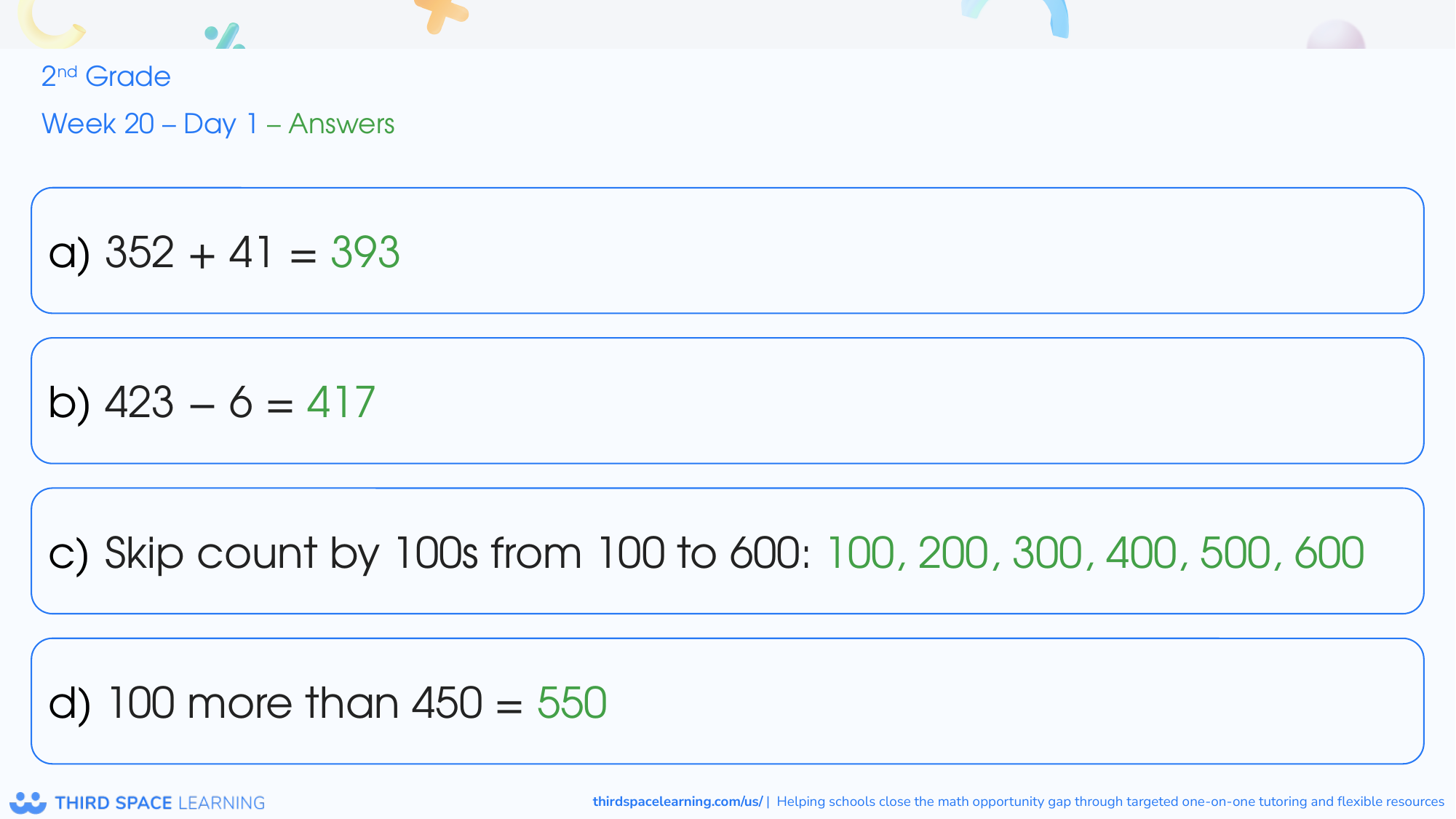

2nd Grade
Week 20 – Day 1 – Answers
352 + 41 = 393
423 − 6 = 417
Skip count by 100s from 100 to 600: 100, 200, 300, 400, 500, 600
100 more than 450 = 550